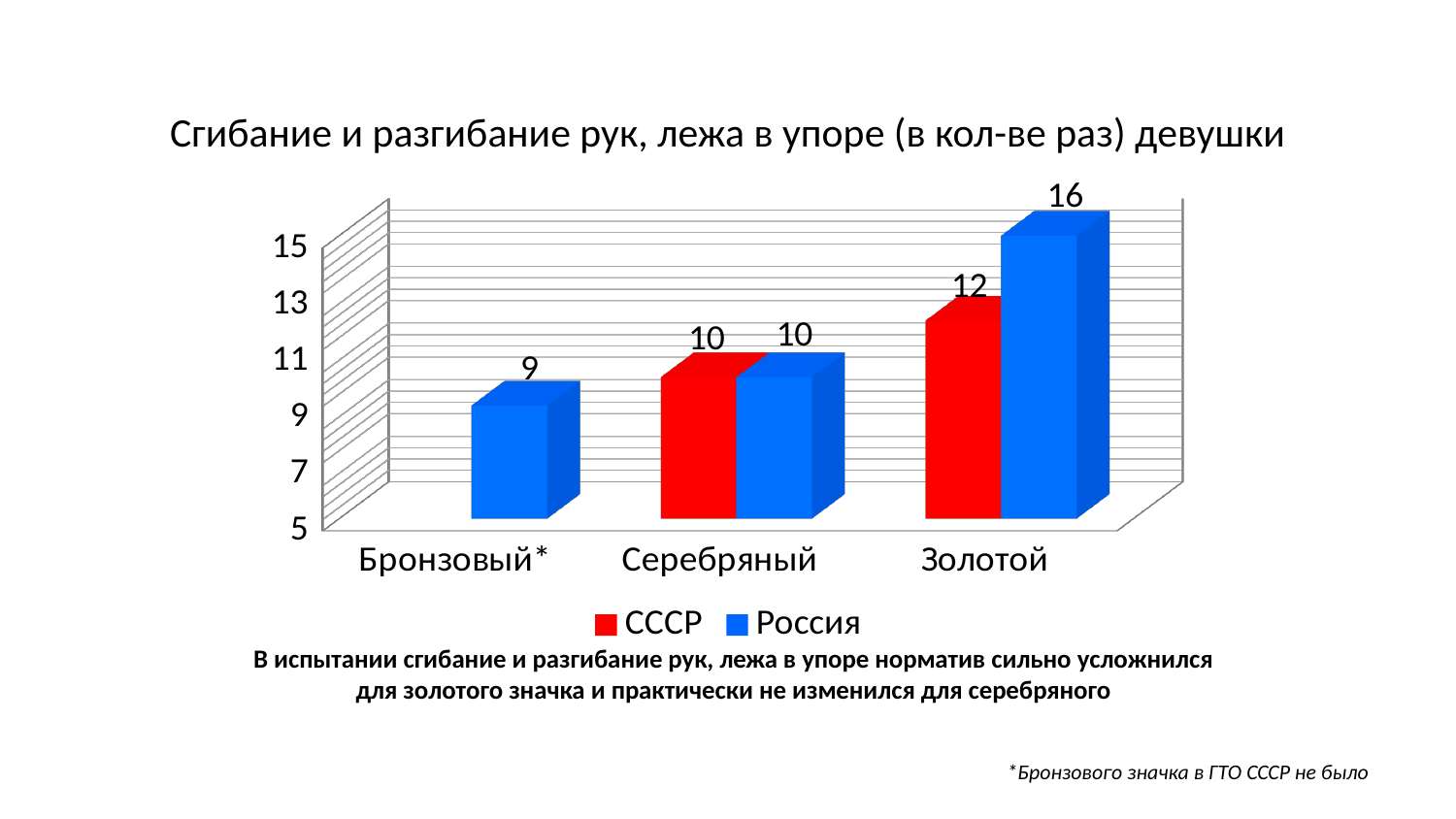

# Сгибание и разгибание рук, лежа в упоре (в кол-ве раз) девушки

[unsupported chart]

В испытании сгибание и разгибание рук, лежа в упоре норматив сильно усложнился для золотого значка и практически не изменился для серебряного
*Бронзового значка в ГТО СССР не было